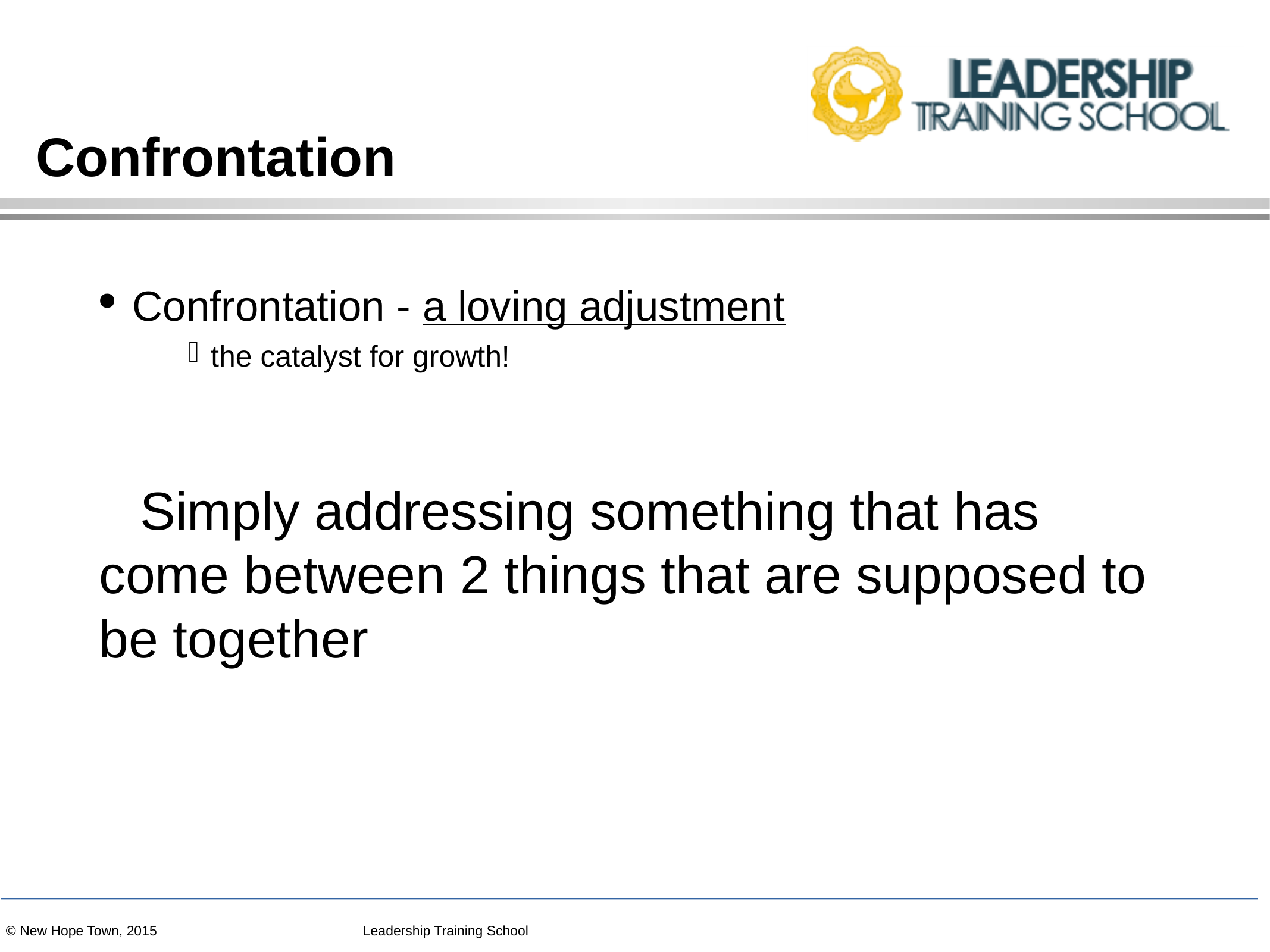

# Confrontation
Confrontation - a loving adjustment
the catalyst for growth!

Simply addressing something that has come between 2 things that are supposed to be together
8